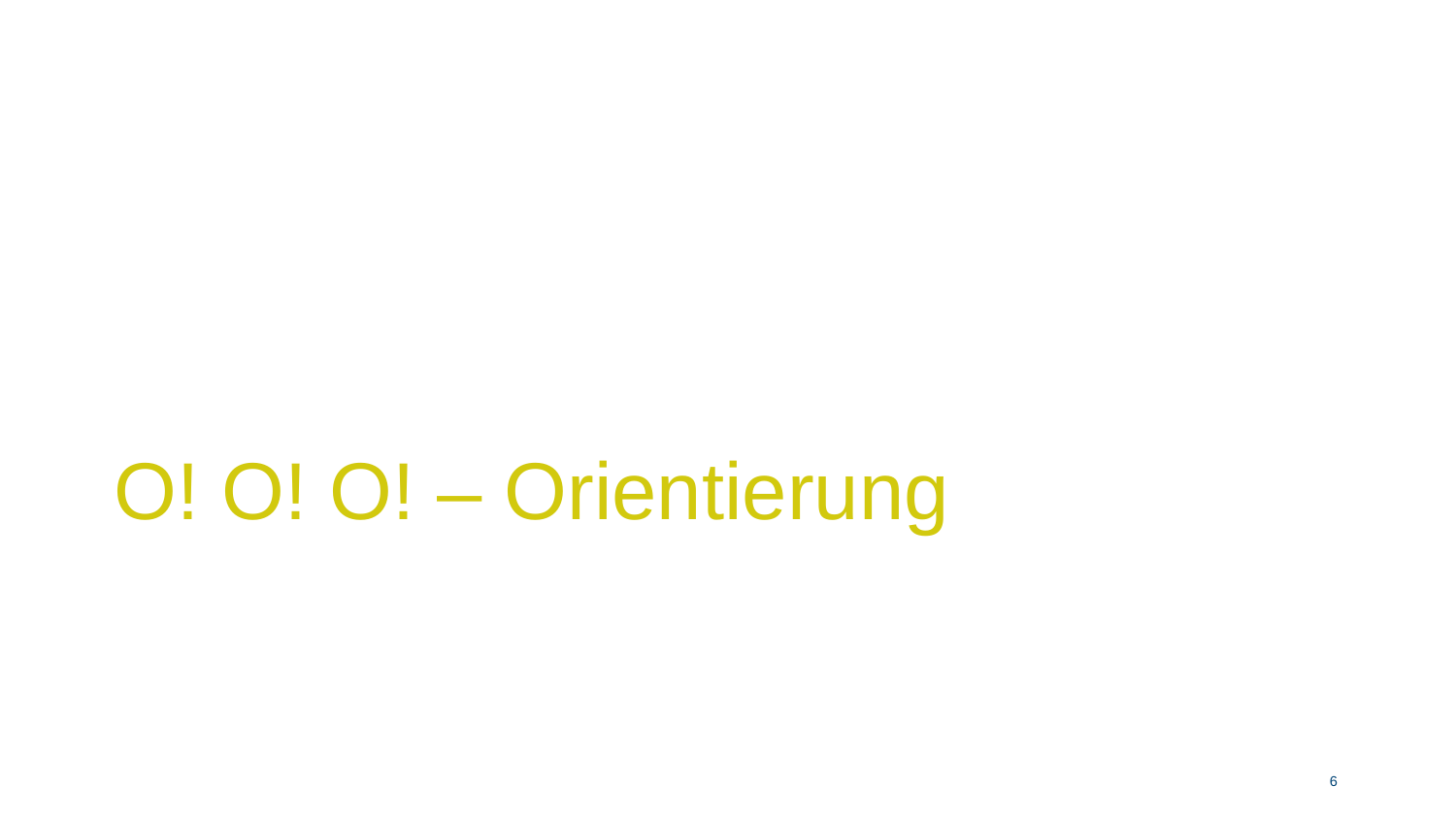

# O! O! O! – Orientierung
6